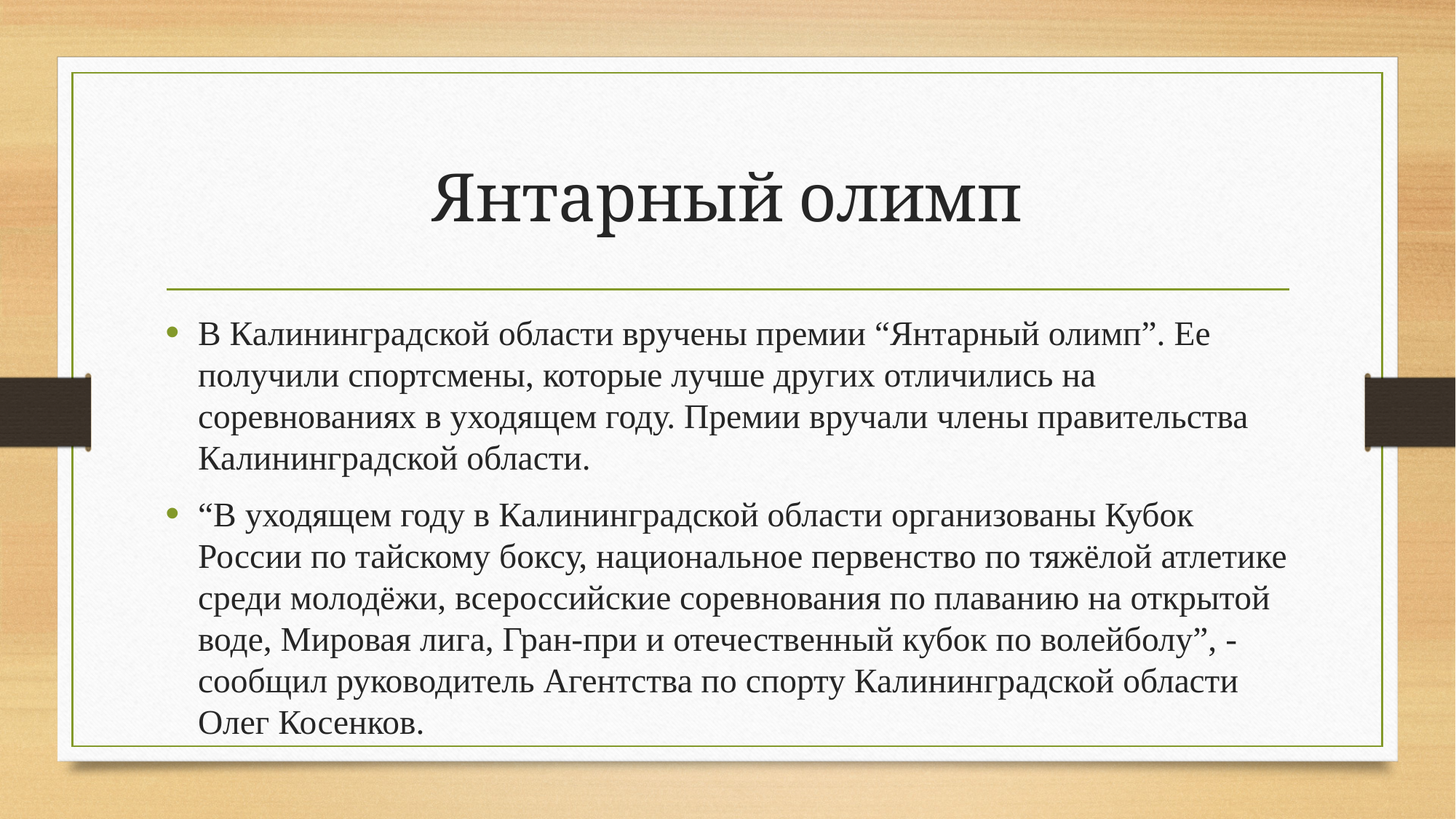

# Янтарный олимп
В Калининградской области вручены премии “Янтарный олимп”. Ее получили спортсмены, которые лучше других отличились на соревнованиях в уходящем году. Премии вручали члены правительства Калининградской области.
“В уходящем году в Калининградской области организованы Кубок России по тайскому боксу, национальное первенство по тяжёлой атлетике среди молодёжи, всероссийские соревнования по плаванию на открытой воде, Мировая лига, Гран-при и отечественный кубок по волейболу”, - сообщил руководитель Агентства по спорту Калининградской области Олег Косенков.